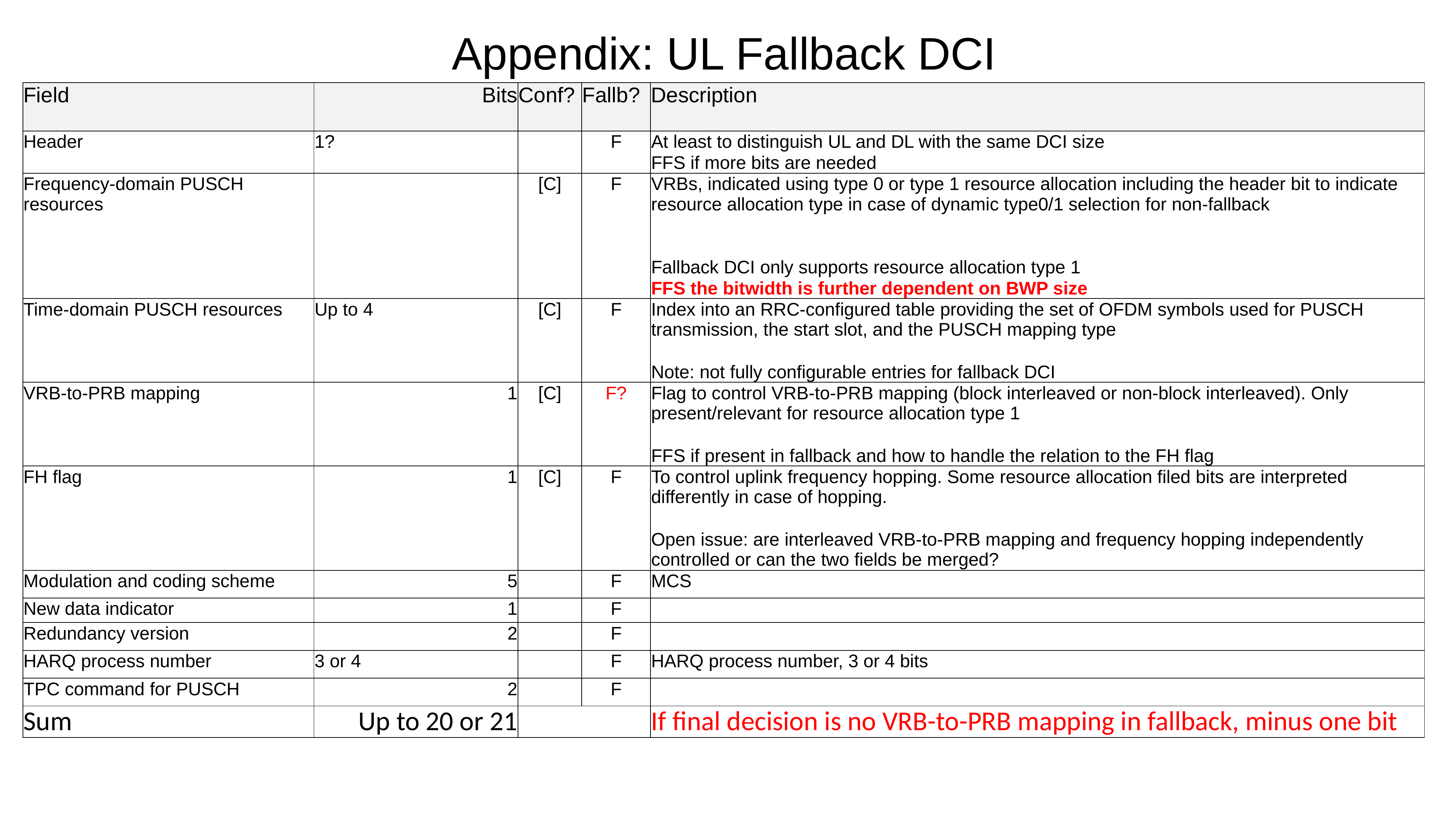

# Appendix: UL Fallback DCI
| Field | Bits | Conf? | Fallb? | Description |
| --- | --- | --- | --- | --- |
| Header | 1? |  | F | At least to distinguish UL and DL with the same DCI size |
|  |  |  |  | FFS if more bits are needed |
| Frequency-domain PUSCH resources |  | [C] | F | VRBs, indicated using type 0 or type 1 resource allocation including the header bit to indicate resource allocation type in case of dynamic type0/1 selection for non-fallback |
|  |  |  |  |  |
|  |  |  |  | Fallback DCI only supports resource allocation type 1 |
|  |  |  |  | FFS the bitwidth is further dependent on BWP size |
| Time-domain PUSCH resources | Up to 4 | [C] | F | Index into an RRC-configured table providing the set of OFDM symbols used for PUSCH transmission, the start slot, and the PUSCH mapping type |
|  |  |  |  |  |
|  |  |  |  | Note: not fully configurable entries for fallback DCI |
| VRB-to-PRB mapping | 1 | [C] | F? | Flag to control VRB-to-PRB mapping (block interleaved or non-block interleaved). Only present/relevant for resource allocation type 1 |
|  |  |  |  |  |
|  |  |  |  | FFS if present in fallback and how to handle the relation to the FH flag |
| FH flag | 1 | [C] | F | To control uplink frequency hopping. Some resource allocation filed bits are interpreted differently in case of hopping. |
|  |  |  |  |  |
|  |  |  |  | Open issue: are interleaved VRB-to-PRB mapping and frequency hopping independently controlled or can the two fields be merged? |
| Modulation and coding scheme | 5 |  | F | MCS |
| New data indicator | 1 |  | F |  |
| Redundancy version | 2 |  | F |  |
| HARQ process number | 3 or 4 |  | F | HARQ process number, 3 or 4 bits |
| TPC command for PUSCH | 2 |  | F |  |
| Sum | Up to 20 or 21 |  |  | If final decision is no VRB-to-PRB mapping in fallback, minus one bit |